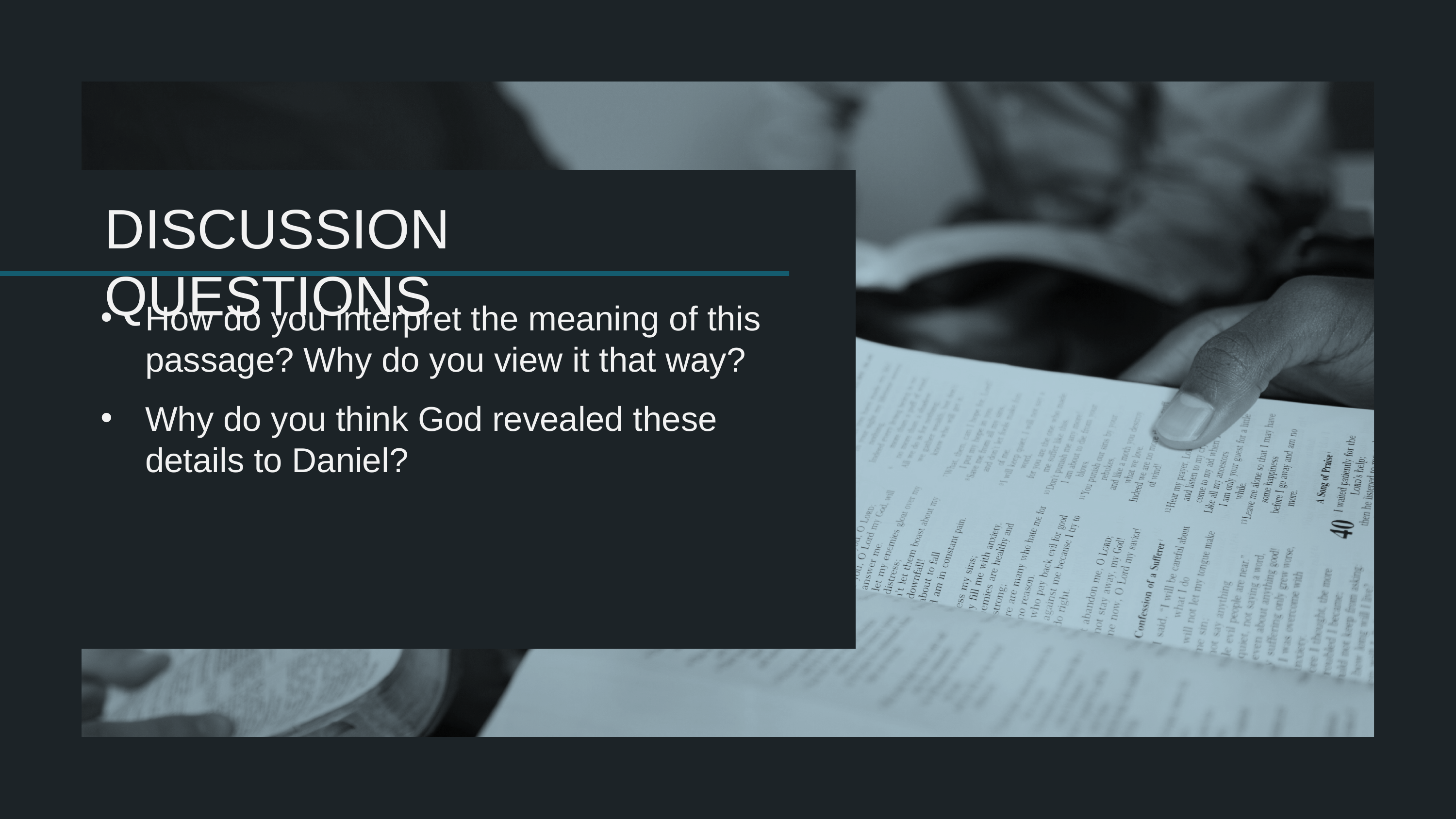

How do you interpret the meaning of this passage? Why do you view it that way?
Why do you think God revealed these details to Daniel?